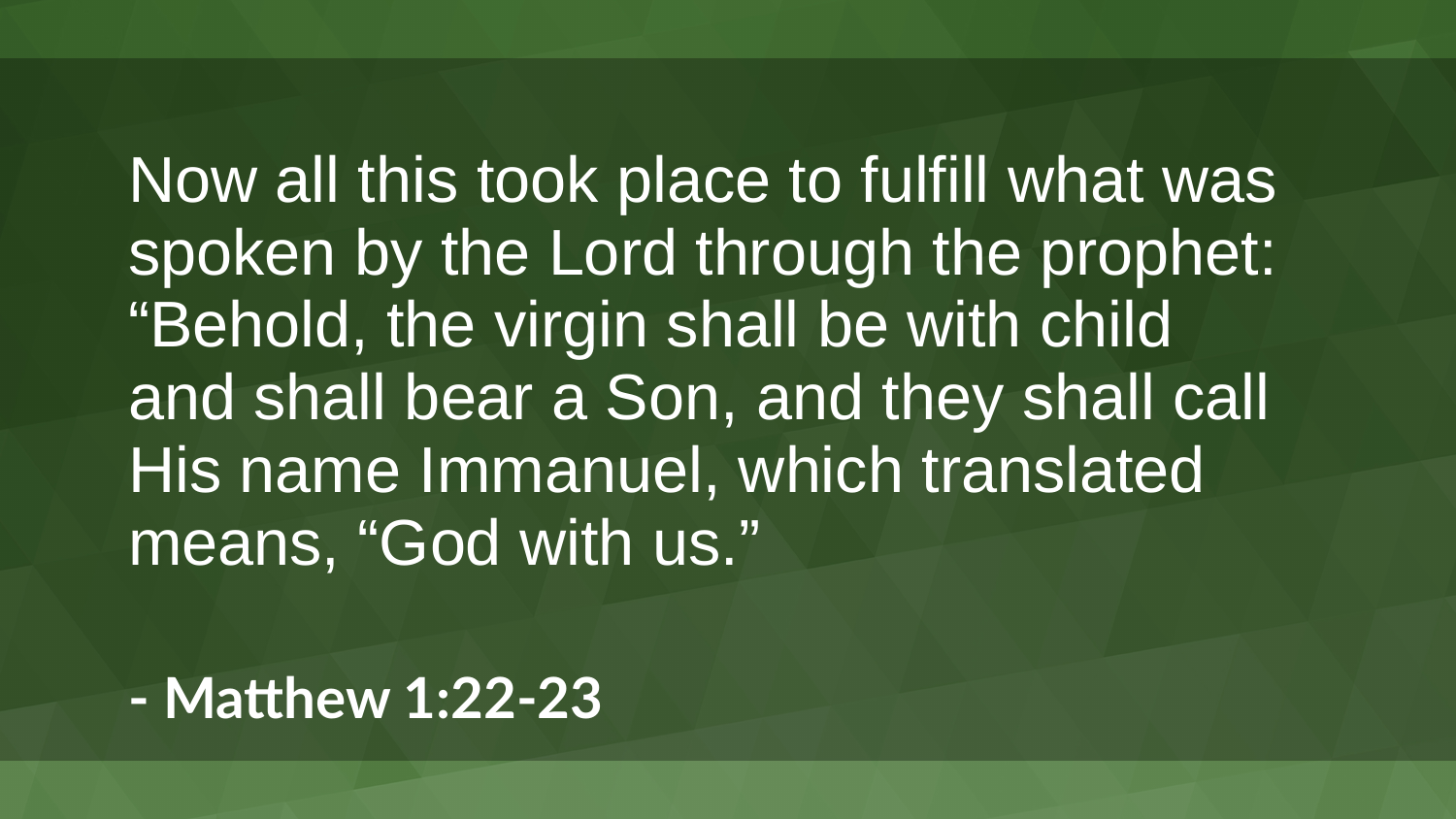

Now all this took place to fulfill what was spoken by the Lord through the prophet: “Behold, the virgin shall be with child and shall bear a Son, and they shall call His name Immanuel, which translated means, “God with us.”
- Matthew 1:22-23